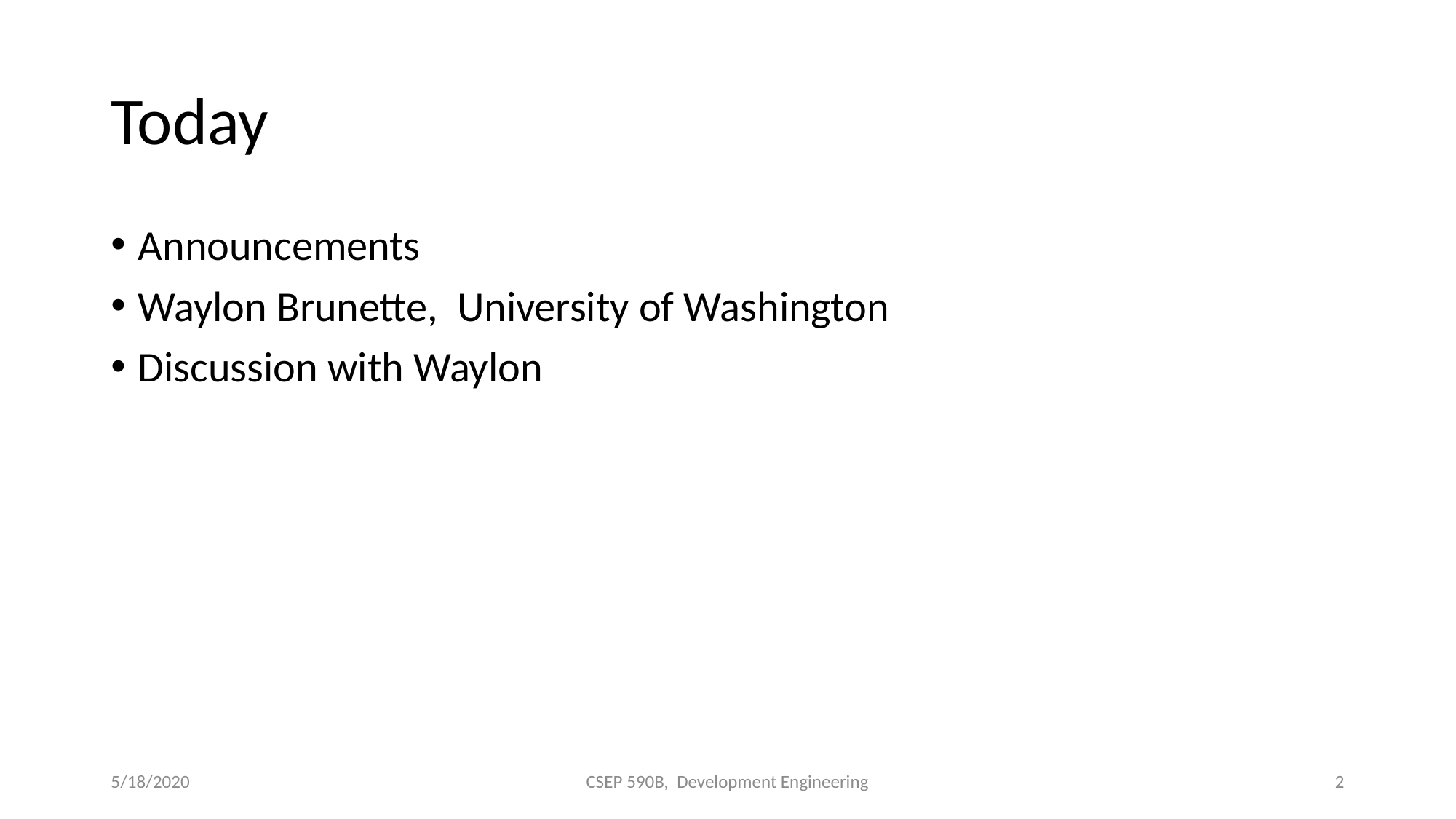

# Today
Announcements
Waylon Brunette,  University of Washington
Discussion with Waylon

5/18/2020
CSEP 590B,  Development Engineering
2